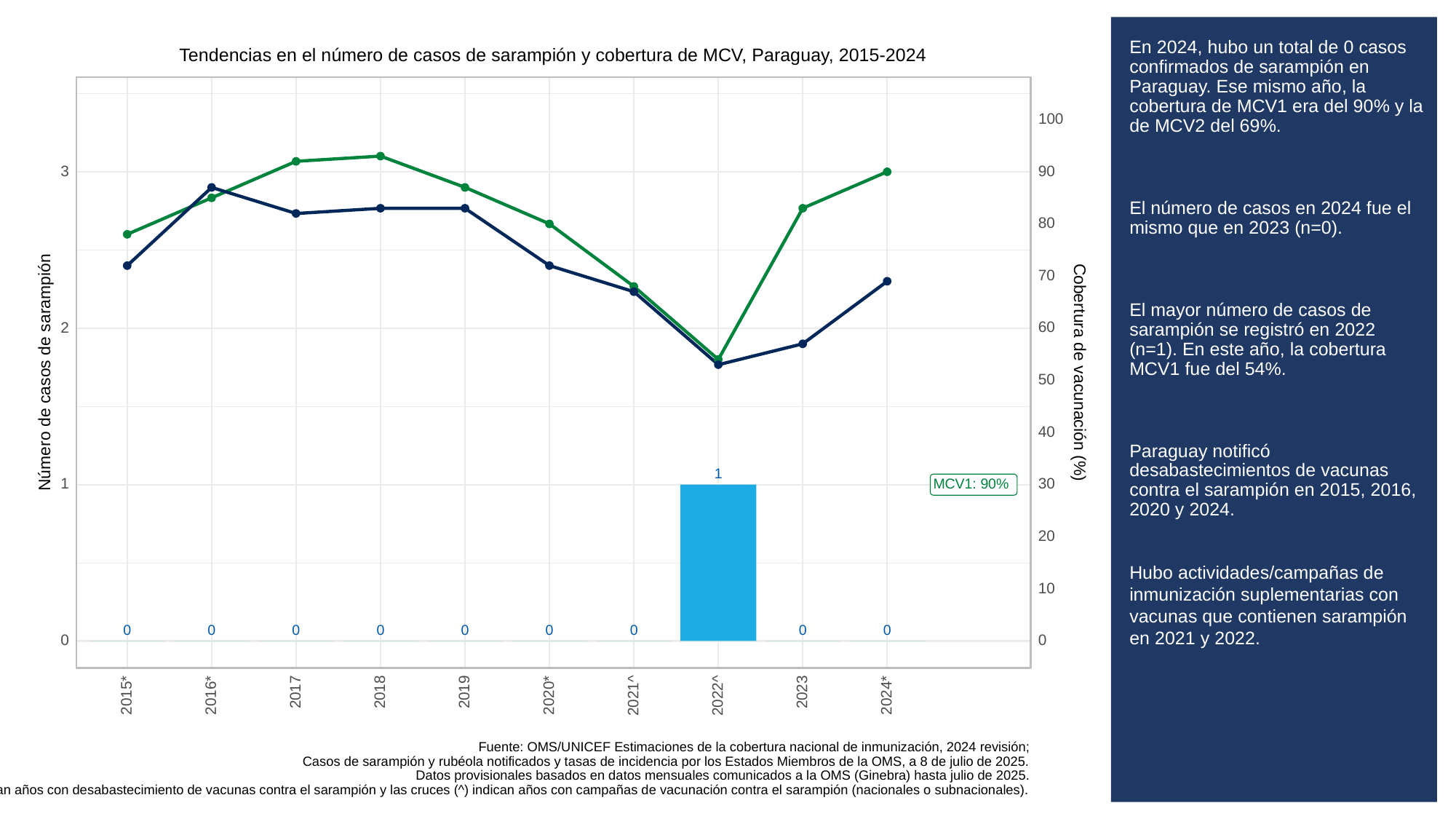

# En 2024, hubo un total de 0 casos confirmados de sarampión en Paraguay. Ese mismo año, la cobertura de MCV1 era del 90% y la de MCV2 del 69%.

El número de casos en 2024 fue el mismo que en 2023 (n=0).

El mayor número de casos de sarampión se registró en 2022 (n=1). En este año, la cobertura MCV1 fue del 54%.

Paraguay notificó desabastecimientos de vacunas contra el sarampión en 2015, 2016, 2020 y 2024.

Hubo actividades/campañas de inmunización suplementarias con vacunas que contienen sarampión en 2021 y 2022.

Tendencias en el número de casos de sarampión y cobertura de MCV, Paraguay, 2015-2024

100

3
90

80

70

60
2

Cobertura de vacunación (%)
Número de casos de sarampión
50

40
1

30
MCV1: 90%
1

20

10
0
0
0
0
0
0
0
0
0
0
0

2023
2017
2018
2019
2015*
2016*
2020*
2024*
2021^
2022^
Fuente: OMS/UNICEF Estimaciones de la cobertura nacional de inmunización, 2024 revisión;
Casos de sarampión y rubéola notificados y tasas de incidencia por los Estados Miembros de la OMS, a 8 de julio de 2025.
Datos provisionales basados en datos mensuales comunicados a la OMS (Ginebra) hasta julio de 2025.
Nota: Los asteriscos (*) indican años con desabastecimiento de vacunas contra el sarampión y las cruces (^) indican años con campañas de vacunación contra el sarampión (nacionales o subnacionales).